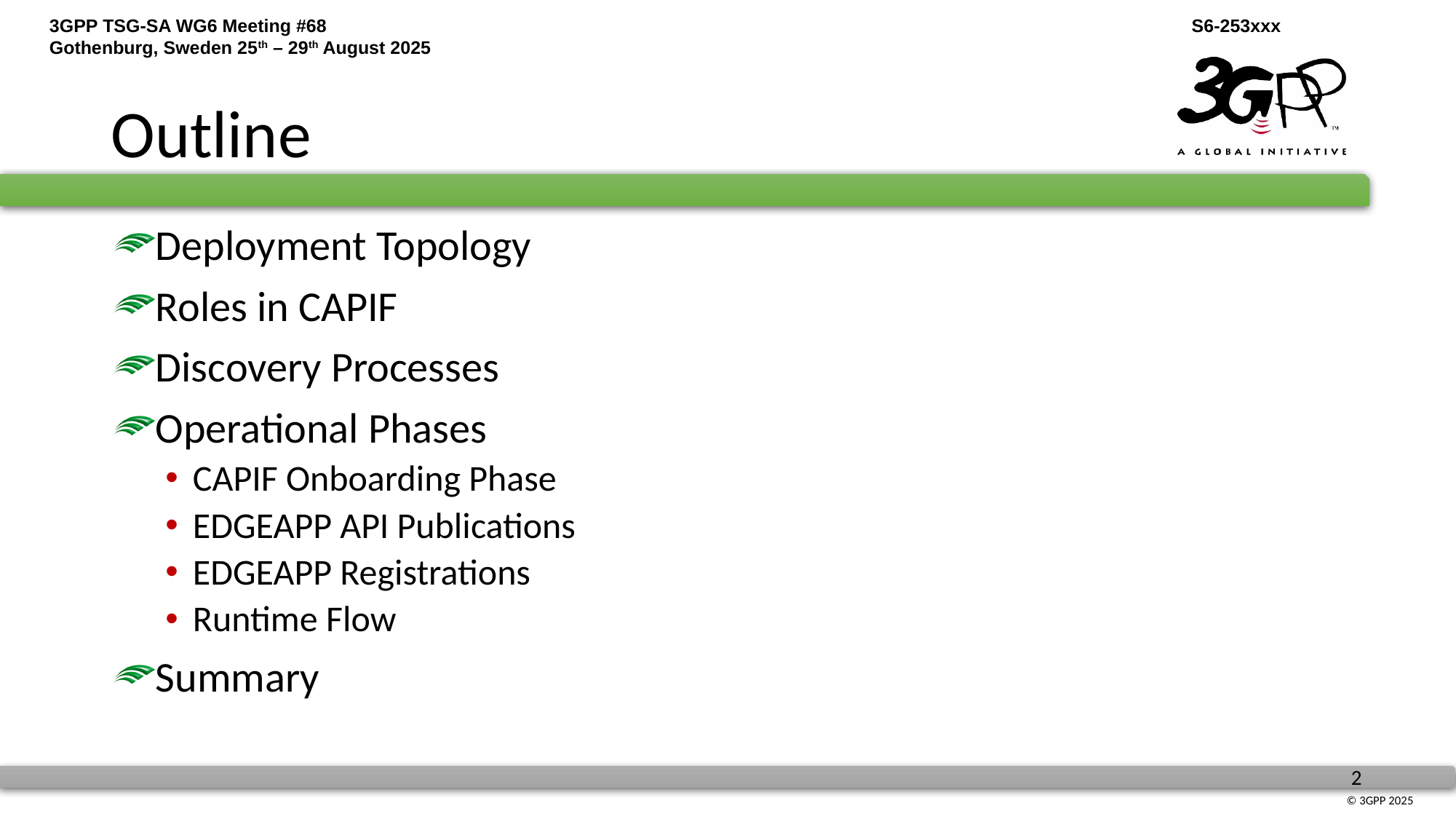

# Outline
Deployment Topology
Roles in CAPIF
Discovery Processes
Operational Phases
CAPIF Onboarding Phase
EDGEAPP API Publications
EDGEAPP Registrations
Runtime Flow
Summary